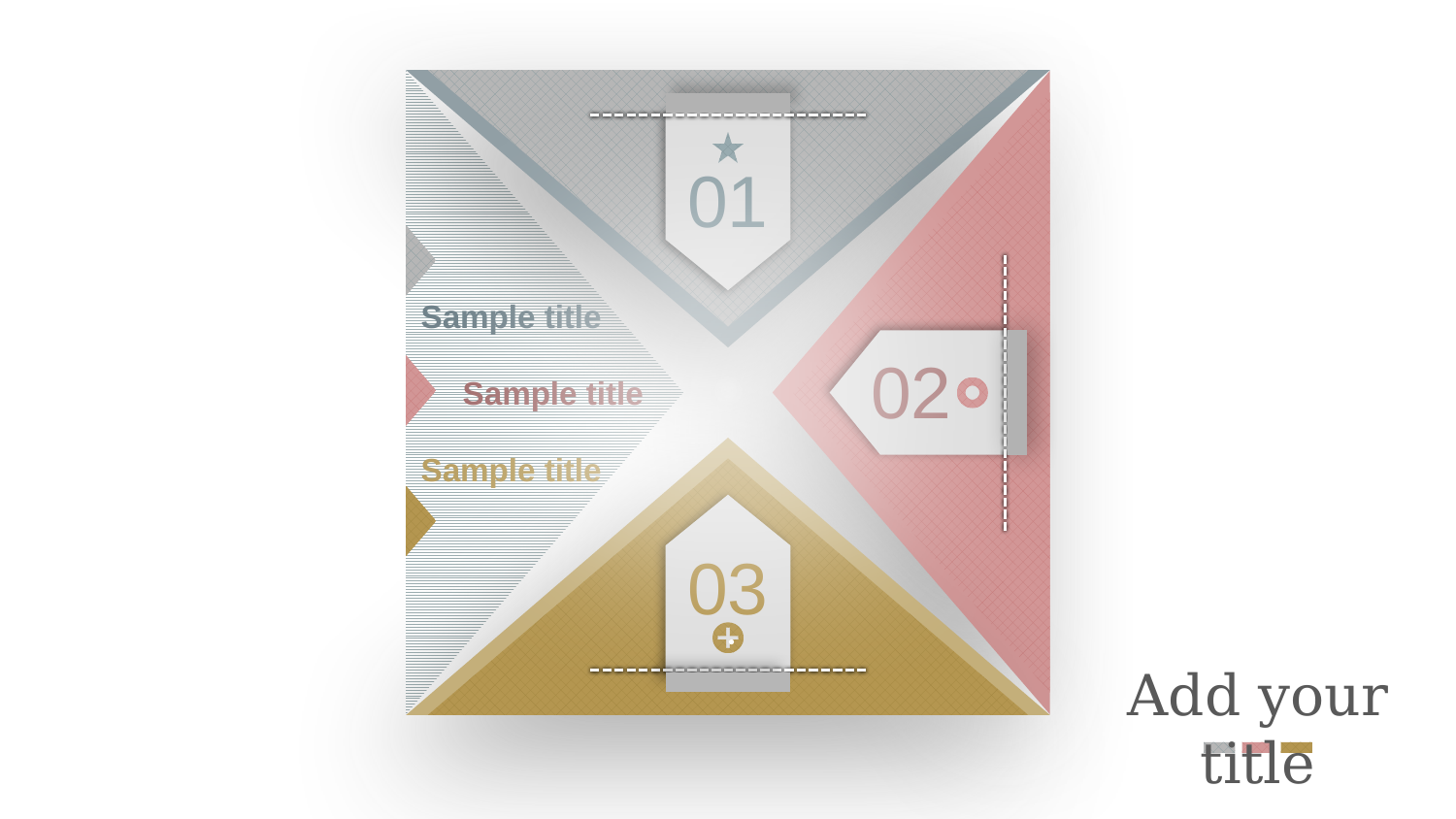

01

02

Sample title
Sample title

03

·
Sample title

Add your title